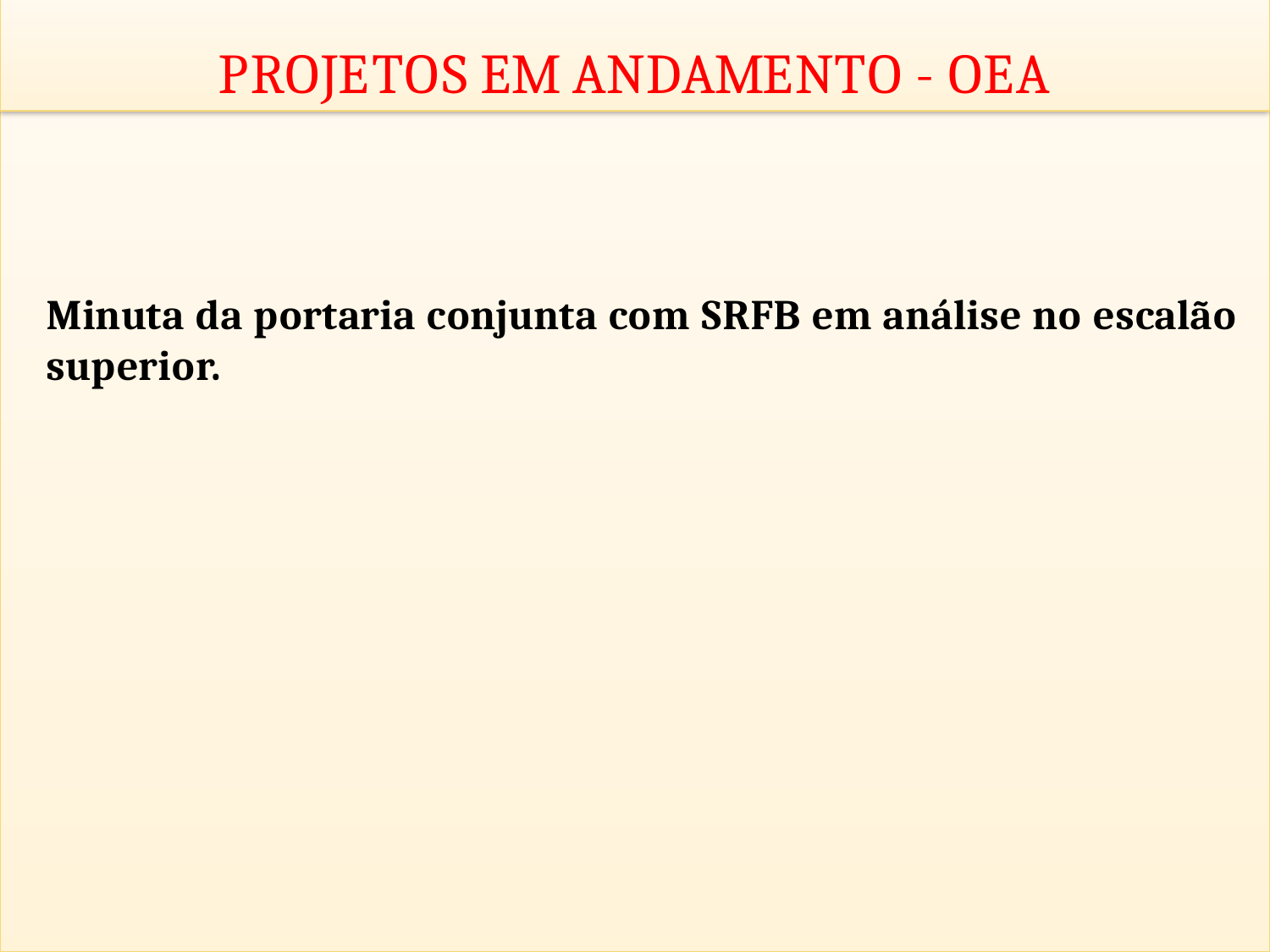

PROJETOS EM ANDAMENTO - OEA

Minuta da portaria conjunta com SRFB em análise no escalão superior.